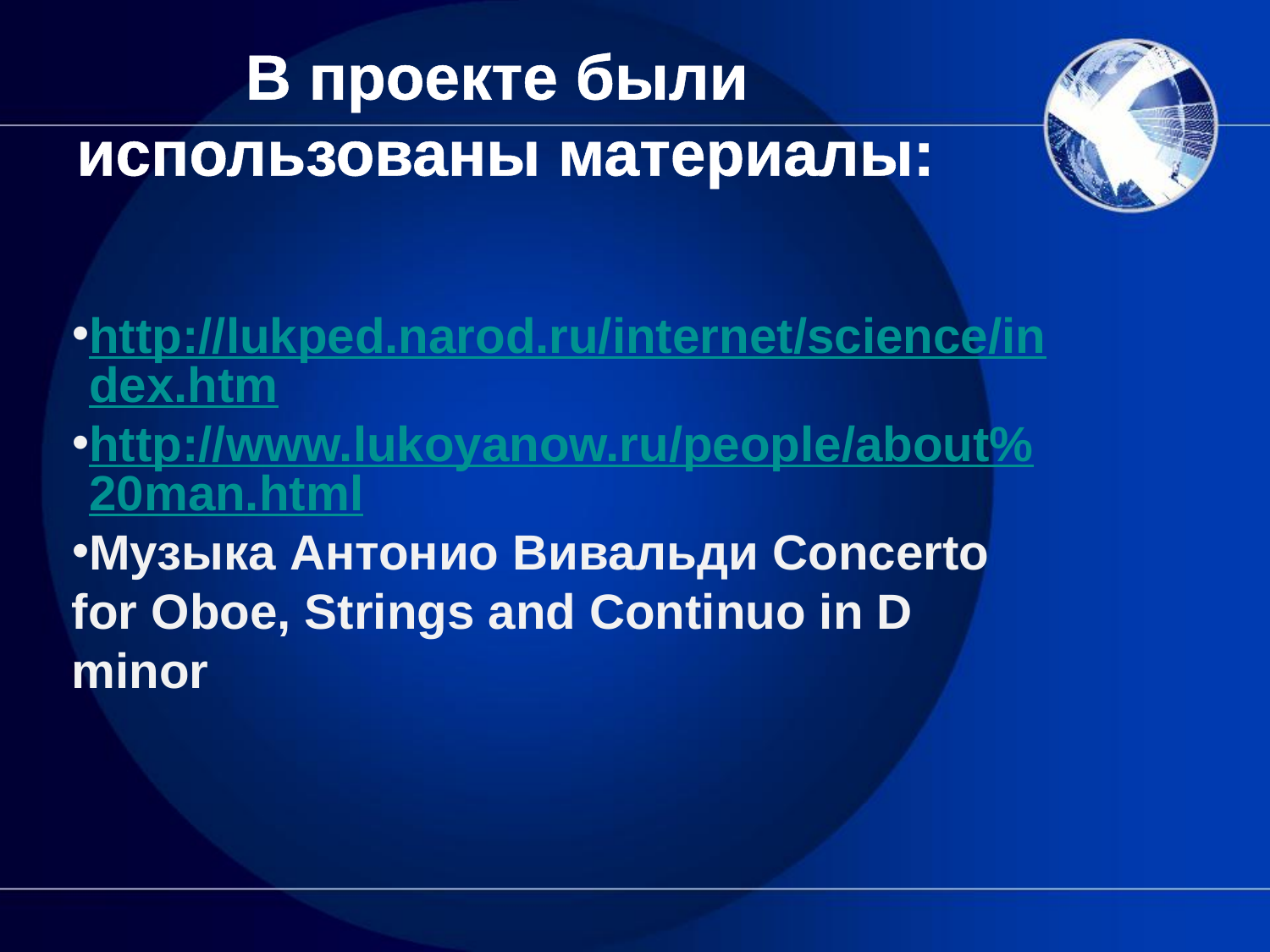

В проекте были
использованы материалы:

http://lukped.narod.ru/internet/science/index.htm
http://www.lukoyanow.ru/people/about%20man.html
Музыка Антонио Вивальди Concerto for Oboe, Strings and Continuo in D minor